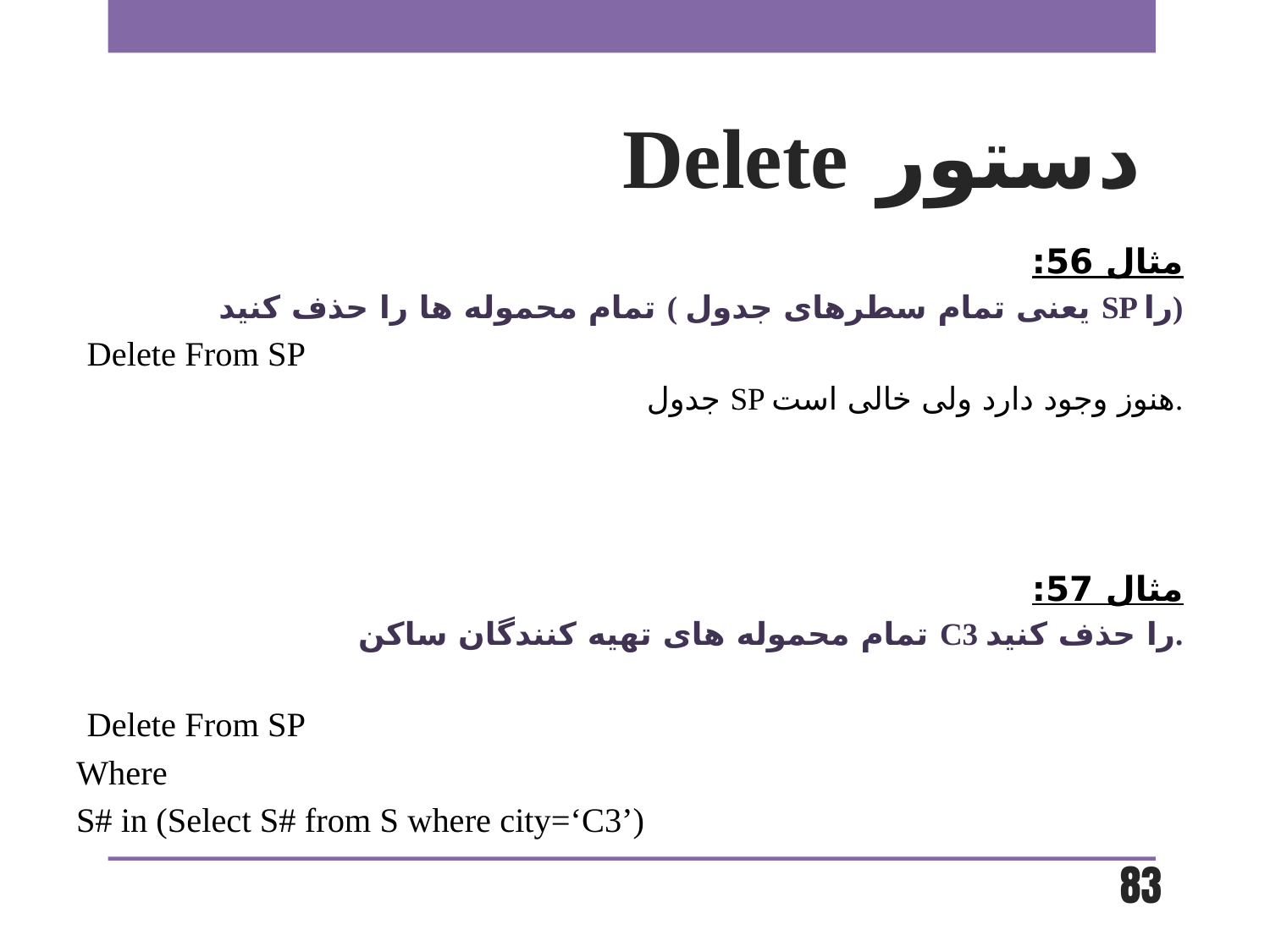

# دستور Delete
مثال 56:
 تمام محموله ها را حذف کنید ( یعنی تمام سطرهای جدول SP را)
Delete From SP
جدول SP هنوز وجود دارد ولی خالی است.

مثال 57:
 تمام محموله های تهیه کنندگان ساکن C3 را حذف کنید.

Delete From SP
Where
              S# in (Select S# from S where city=‘C3’)
83